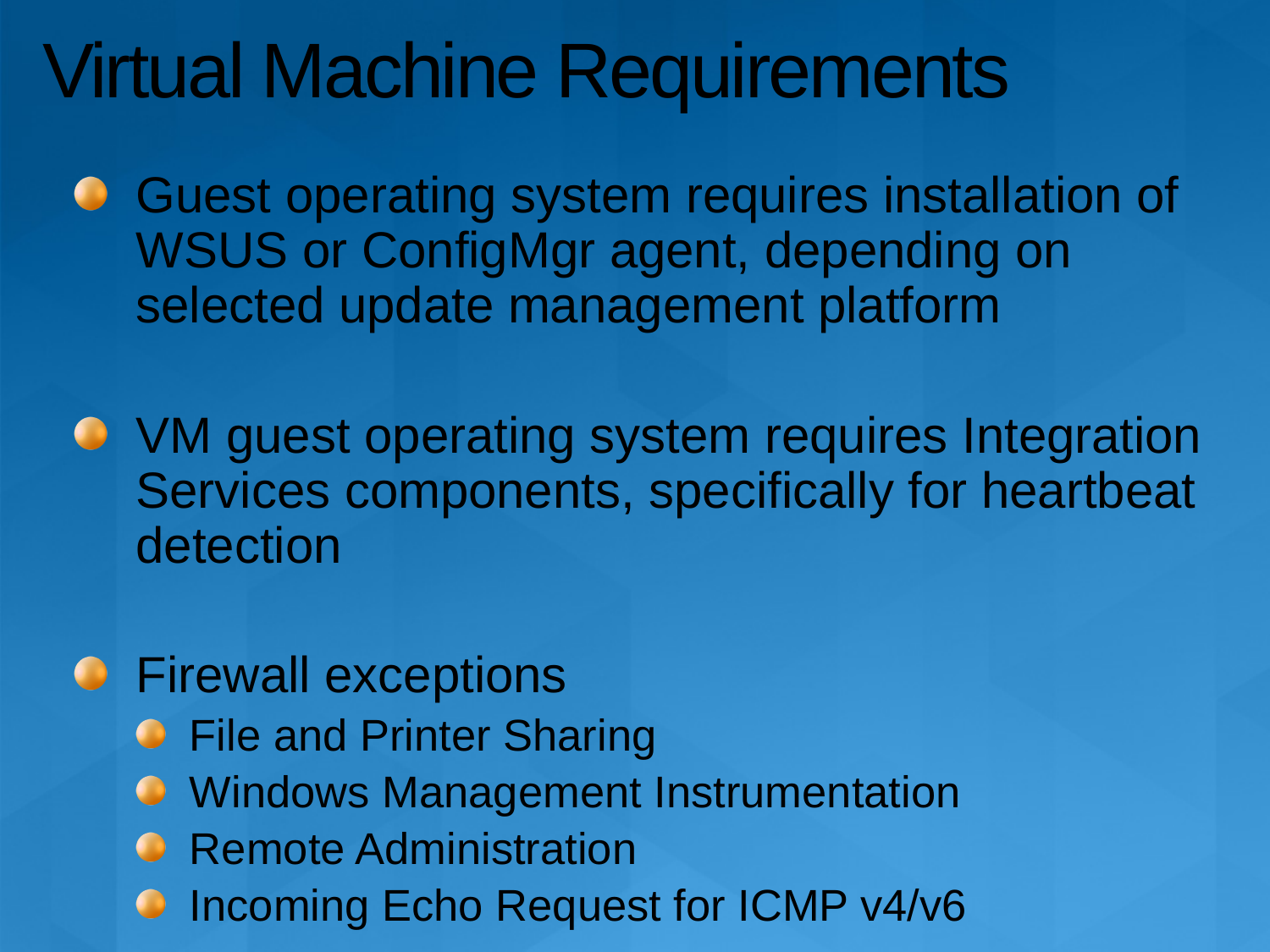

# Virtual Machine Requirements
Guest operating system requires installation of WSUS or ConfigMgr agent, depending on selected update management platform

VM guest operating system requires Integration Services components, specifically for heartbeat detection

Firewall exceptions
File and Printer Sharing
Windows Management Instrumentation
Remote Administration
Incoming Echo Request for ICMP v4/v6